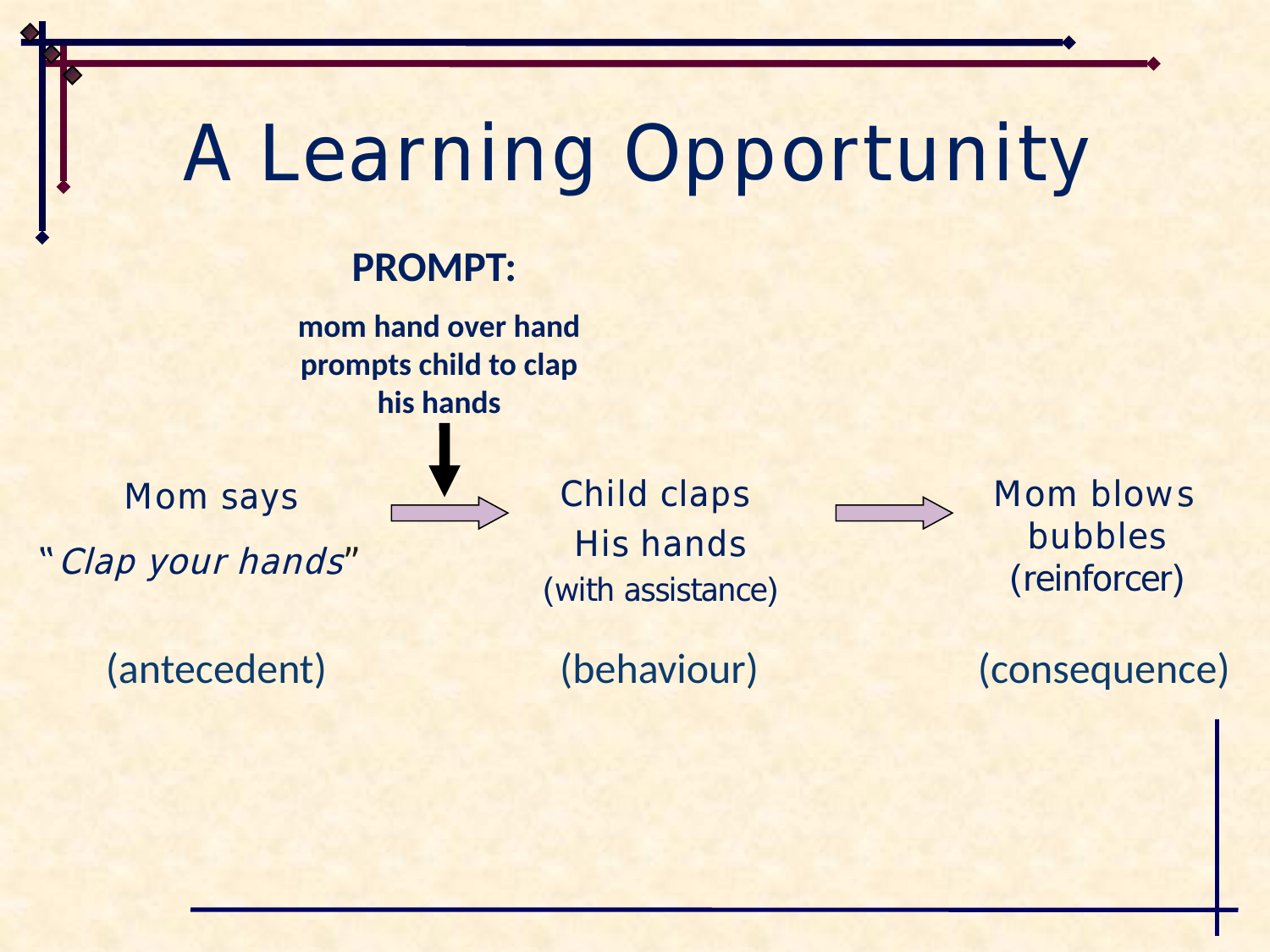

# A Learning Opportunity
PROMPT:
mom hand over hand prompts child to clap his hands

        Mom says
“Clap your hands”
Child claps
His hands
(with assistance)
    Mom blows bubbles (reinforcer)

  (antecedent)	                       (behaviour)                       (consequence)